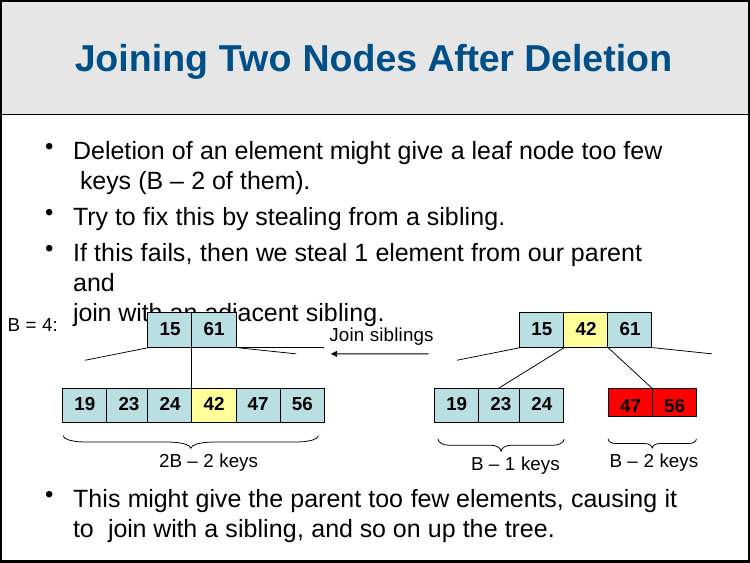

Joining Two Nodes After Deletion
Deletion of an element might give a leaf node too few  keys (B – 2 of them).
Try to fix this by stealing from a sibling.
If this fails, then we steal 1 element from our parent and
join with an adjacent sibling.
B = 4:
|  |  | 15 | 61 |  |  |
| --- | --- | --- | --- | --- | --- |
|  |  |  |  |  |  |
| 19 | 23 | 24 | 42 | 47 | 56 |
| 15 | 42 | 61 |
| --- | --- | --- |
Join siblings

| 19 | 23 | 24 |
| --- | --- | --- |
47
56

2B – 2 keys	B – 2 keys
B – 1 keys
This might give the parent too few elements, causing it to  join with a sibling, and so on up the tree.